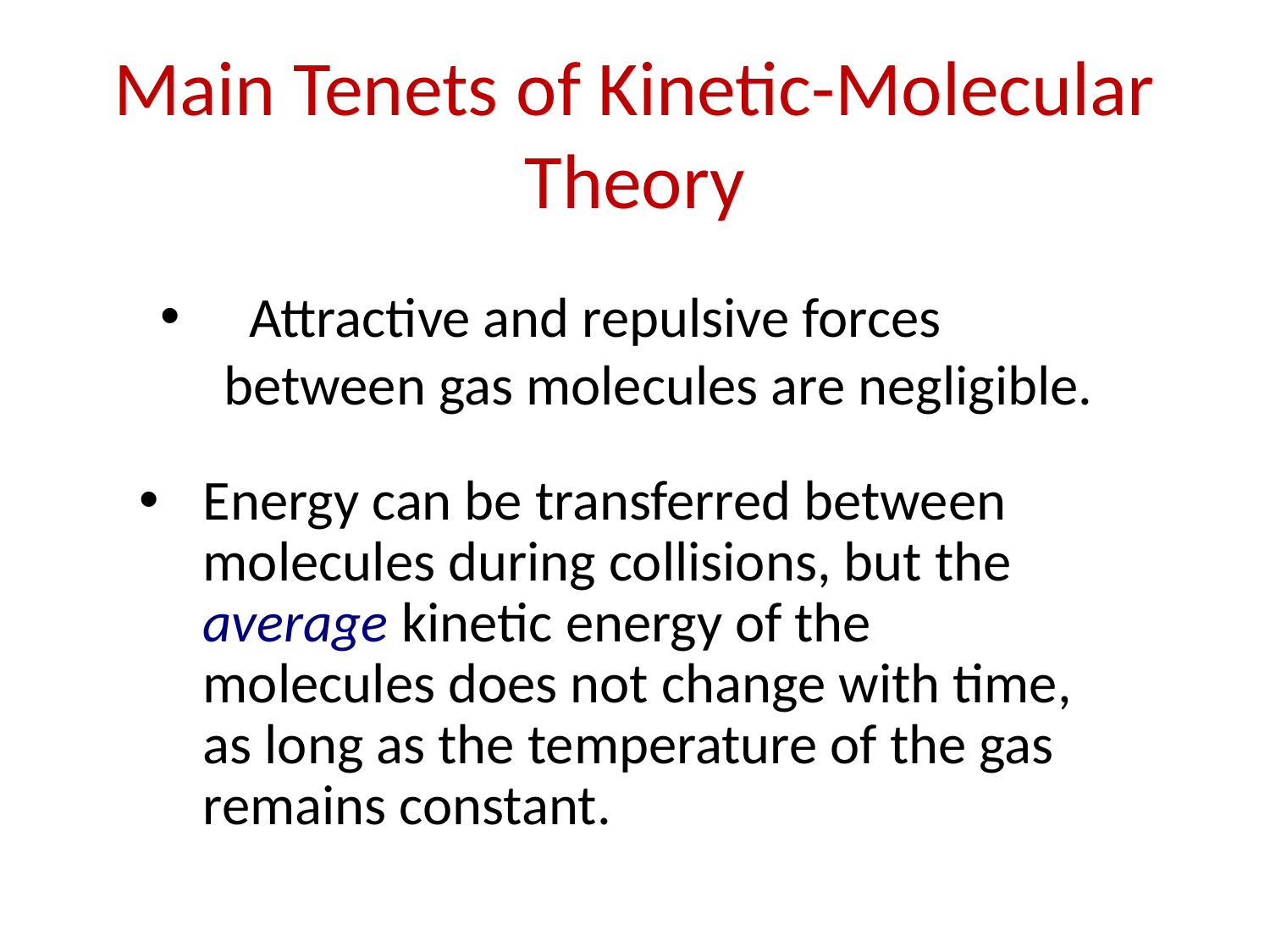

Main Tenets of Kinetic-Molecular Theory
  Attractive and repulsive forces between gas molecules are negligible.

Energy can be transferred between molecules during collisions, but the average kinetic energy of the molecules does not change with time, as long as the temperature of the gas remains constant.